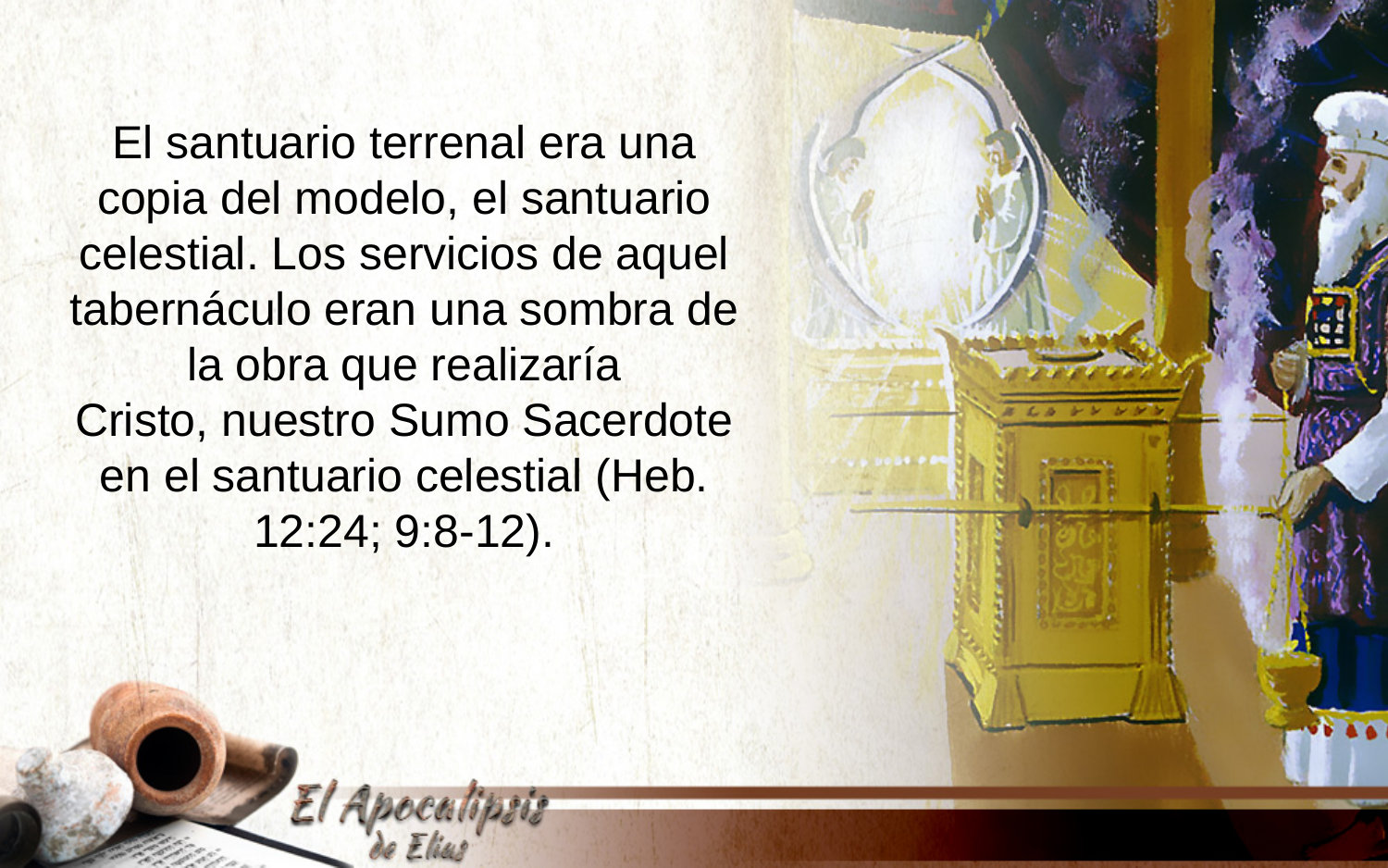

El santuario terrenal era una copia del modelo, el santuario celestial. Los servicios de aquel tabernáculo eran una sombra de la obra que realizaría
Cristo, nuestro Sumo Sacerdote en el santuario celestial (Heb.
12:24; 9:8-12).